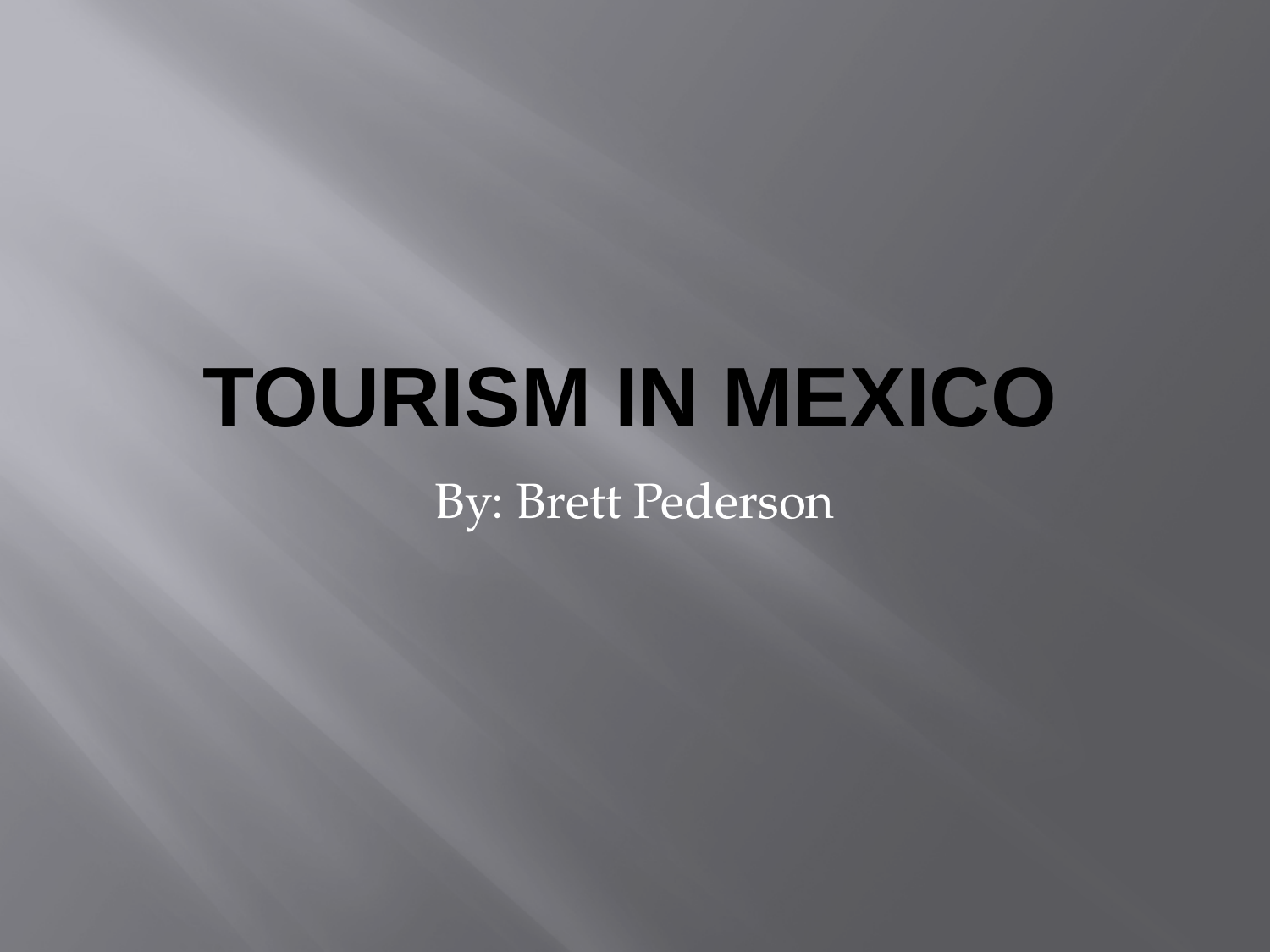

# Tourism in Mexico
By: Brett Pederson